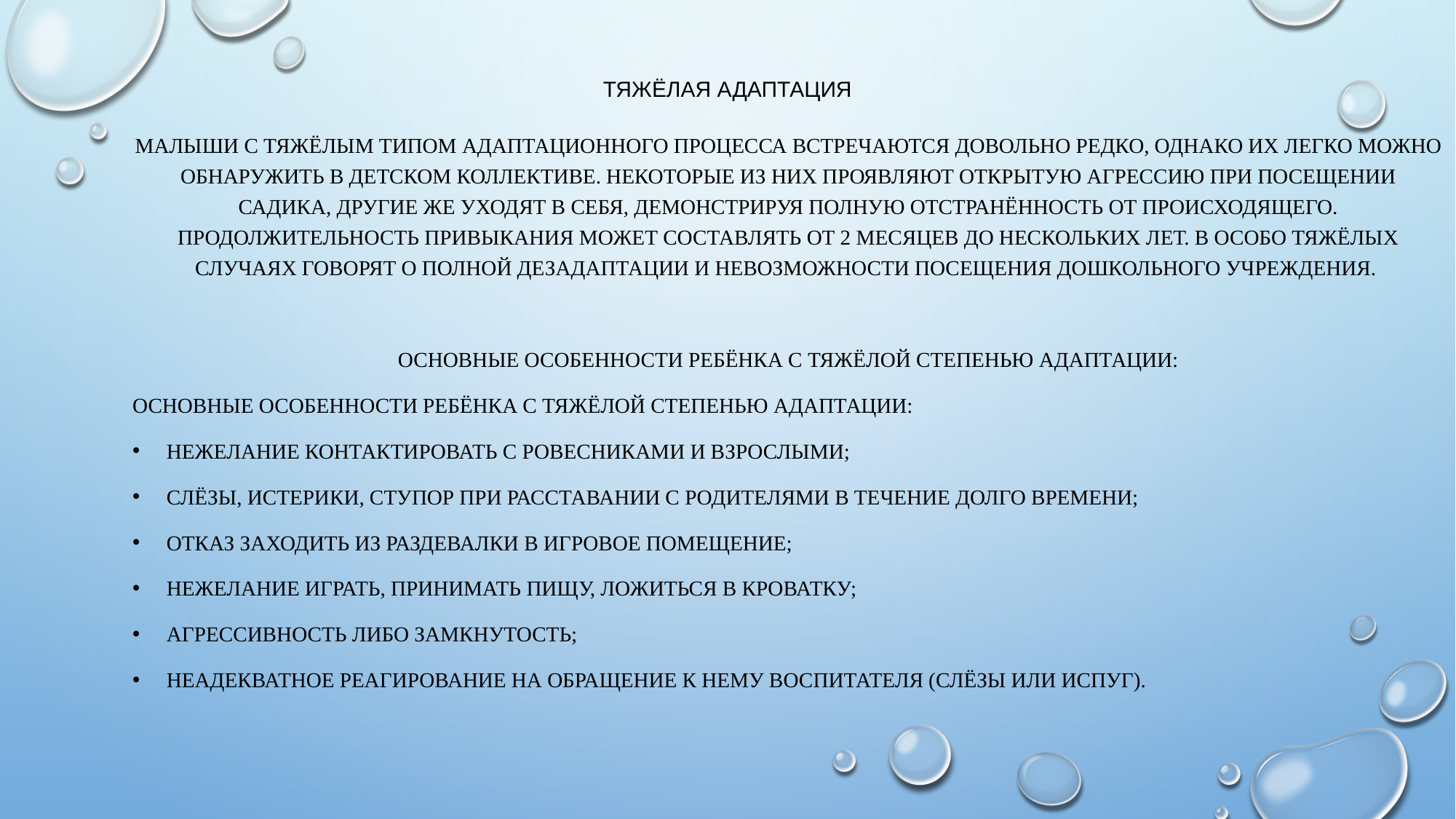

# Тяжёлая адаптация
Малыши с тяжёлым типом адаптационного процесса встречаются довольно редко, однако их легко можно обнаружить в детском коллективе. Некоторые из них проявляют открытую агрессию при посещении садика, другие же уходят в себя, демонстрируя полную отстранённость от происходящего. Продолжительность привыкания может составлять от 2 месяцев до нескольких лет. В особо тяжёлых случаях говорят о полной дезадаптации и невозможности посещения дошкольного учреждения.

Основные особенности ребёнка с тяжёлой степенью адаптации:
Основные особенности ребёнка с тяжёлой степенью адаптации:
нежелание контактировать с ровесниками и взрослыми;
слёзы, истерики, ступор при расставании с родителями в течение долго времени;
отказ заходить из раздевалки в игровое помещение;
нежелание играть, принимать пищу, ложиться в кроватку;
агрессивность либо замкнутость;
неадекватное реагирование на обращение к нему воспитателя (слёзы или испуг).